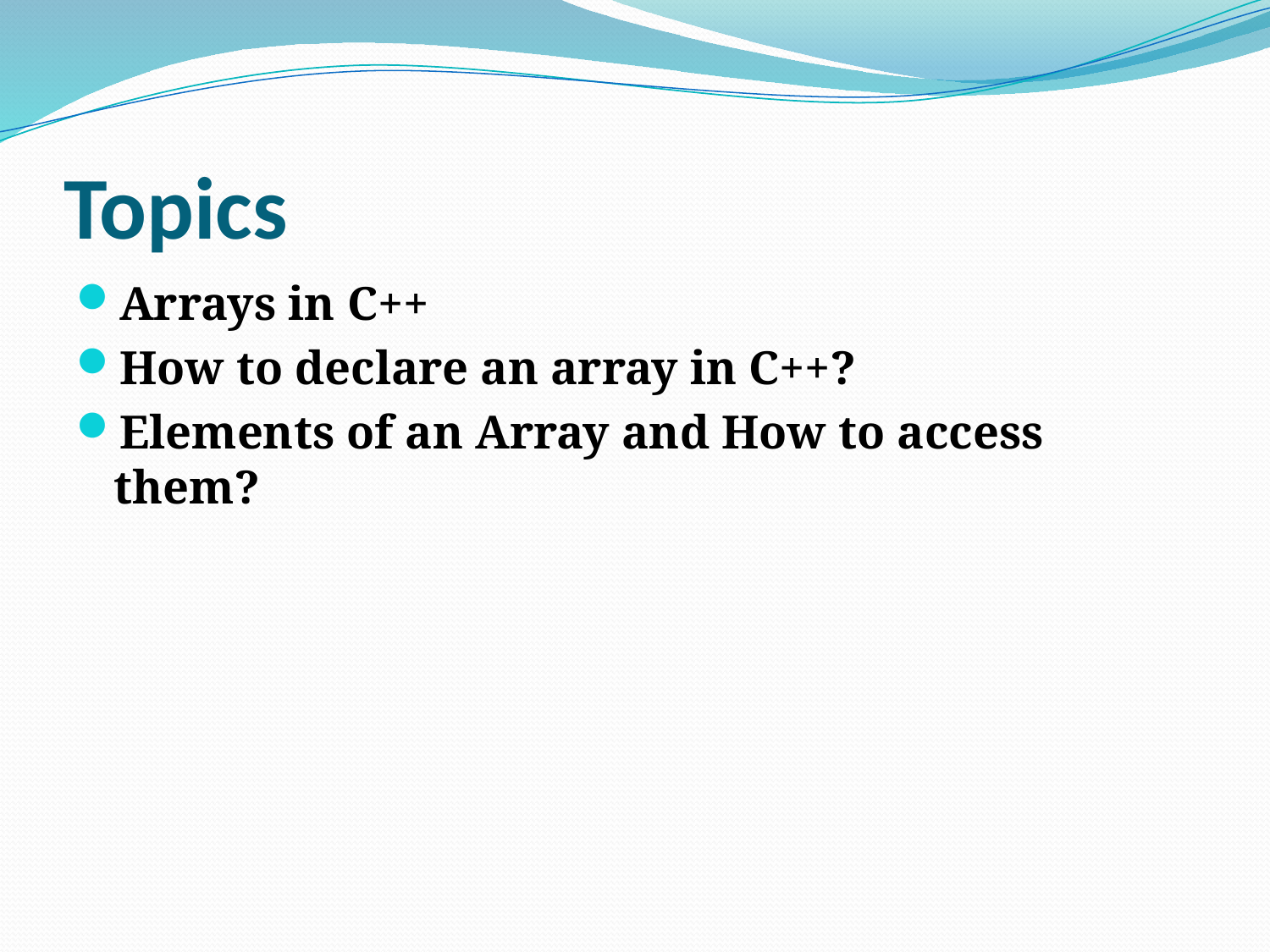

# Topics
Arrays in C++
How to declare an array in C++?
Elements of an Array and How to access them?